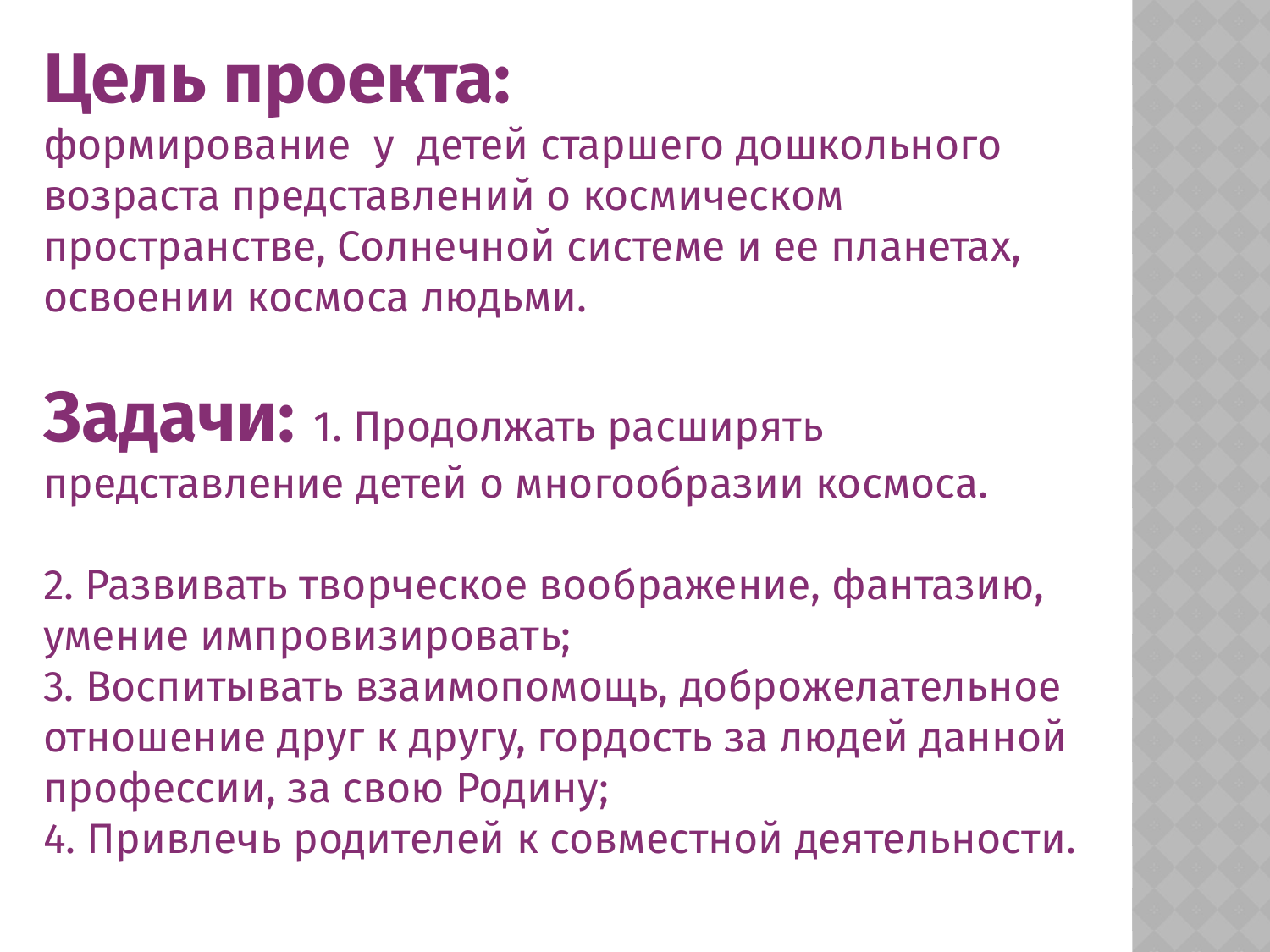

Цель проекта:
формирование  у  детей старшего дошкольного возраста представлений о космическом пространстве, Солнечной системе и ее планетах, освоении космоса людьми.

Задачи: 1. Продолжать расширять представление детей о многообразии космоса.                           
2. Развивать творческое воображение, фантазию, умение импровизировать;
3. Воспитывать взаимопомощь, доброжелательное отношение друг к другу, гордость за людей данной профессии, за свою Родину;
4. Привлечь родителей к совместной деятельности.